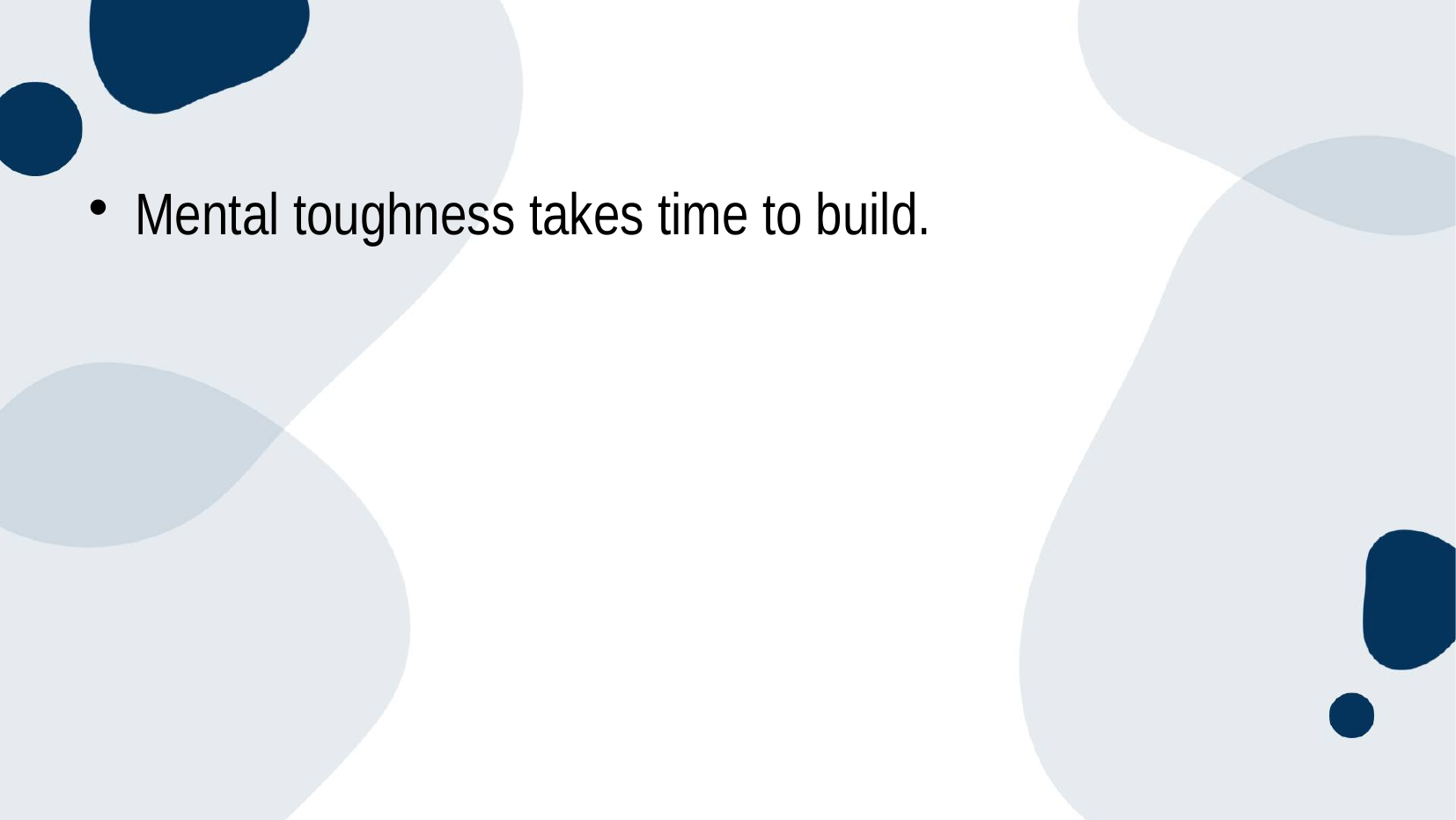

#
Mental toughness takes time to build.